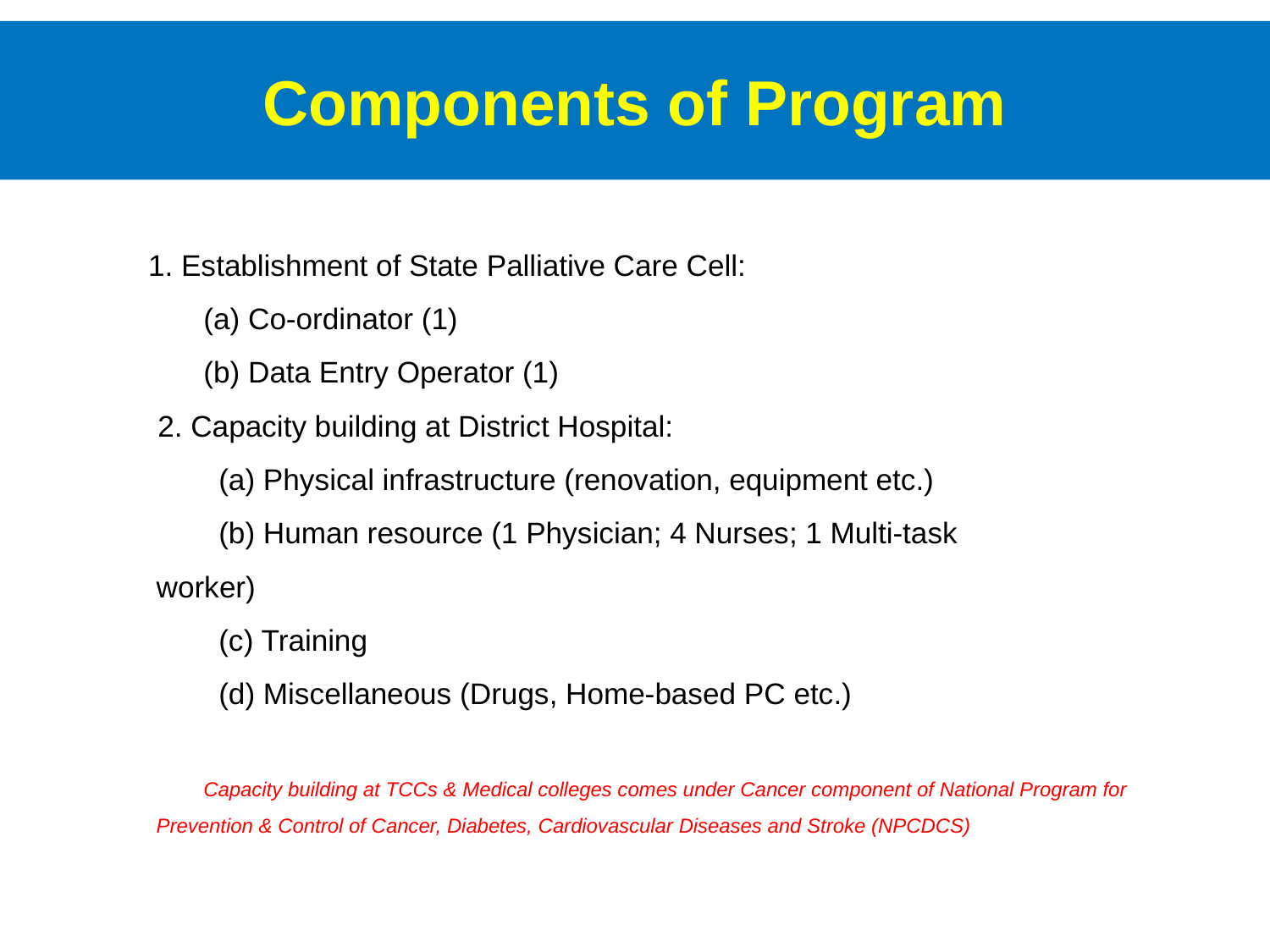

# Components of Program
1. Establishment of State Palliative Care Cell:
(a) Co-ordinator (1)
(b) Data Entry Operator (1)
2. Capacity building at District Hospital:
(a) Physical infrastructure (renovation, equipment etc.)
(b) Human resource (1 Physician; 4 Nurses; 1 Multi-task          	      	worker)
(c) Training
(d) Miscellaneous (Drugs, Home-based PC etc.)

Capacity building at TCCs & Medical colleges comes under Cancer component of National Program for Prevention & Control of Cancer, Diabetes, Cardiovascular Diseases and Stroke (NPCDCS)